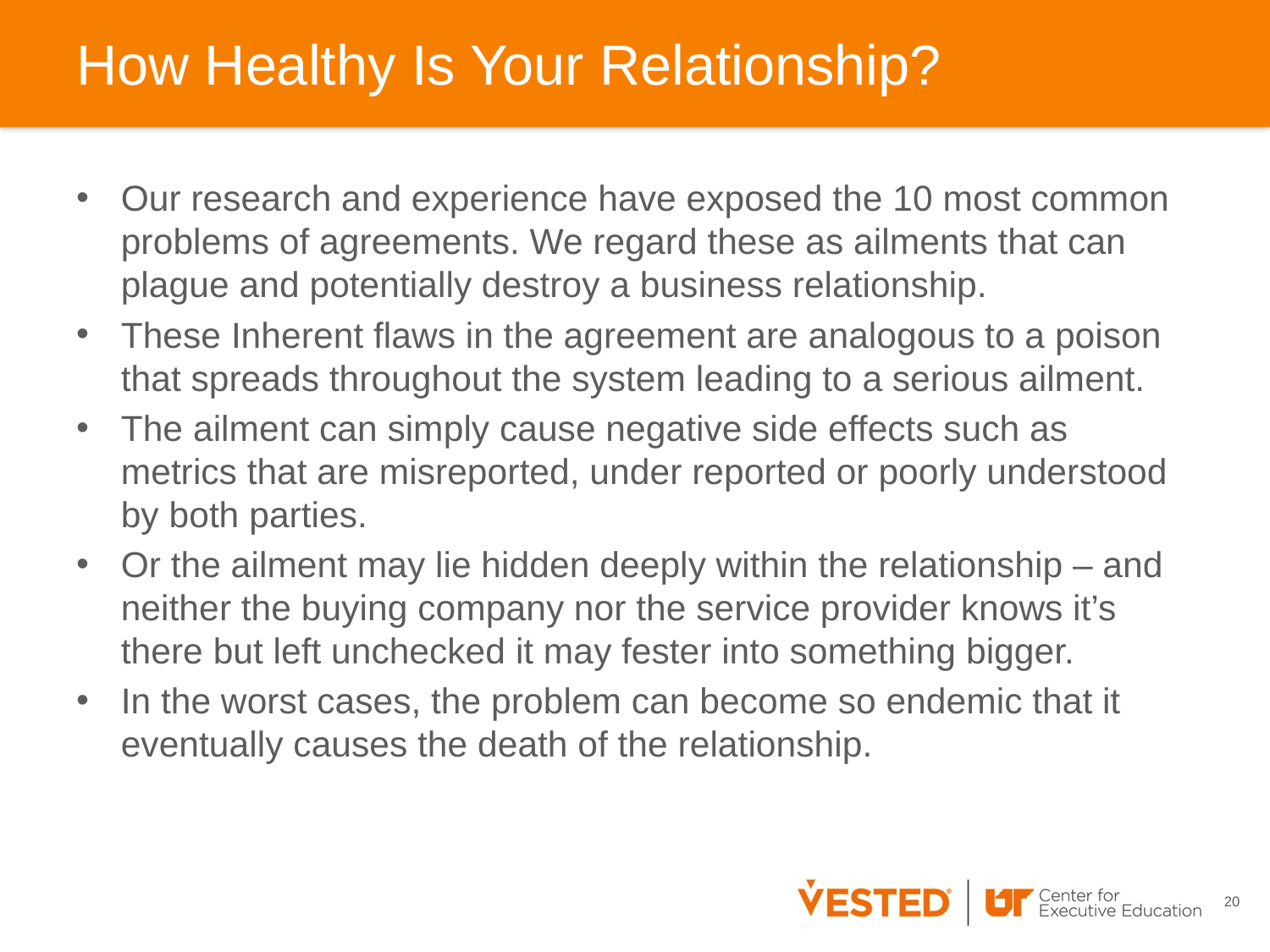

# How Healthy Is Your Relationship?
Our research and experience have exposed the 10 most common problems of agreements. We regard these as ailments that can plague and potentially destroy a business relationship.
These Inherent flaws in the agreement are analogous to a poison that spreads throughout the system leading to a serious ailment.
The ailment can simply cause negative side effects such as metrics that are misreported, under reported or poorly understood by both parties.
Or the ailment may lie hidden deeply within the relationship – and neither the buying company nor the service provider knows it’s there but left unchecked it may fester into something bigger.
In the worst cases, the problem can become so endemic that it eventually causes the death of the relationship.
20